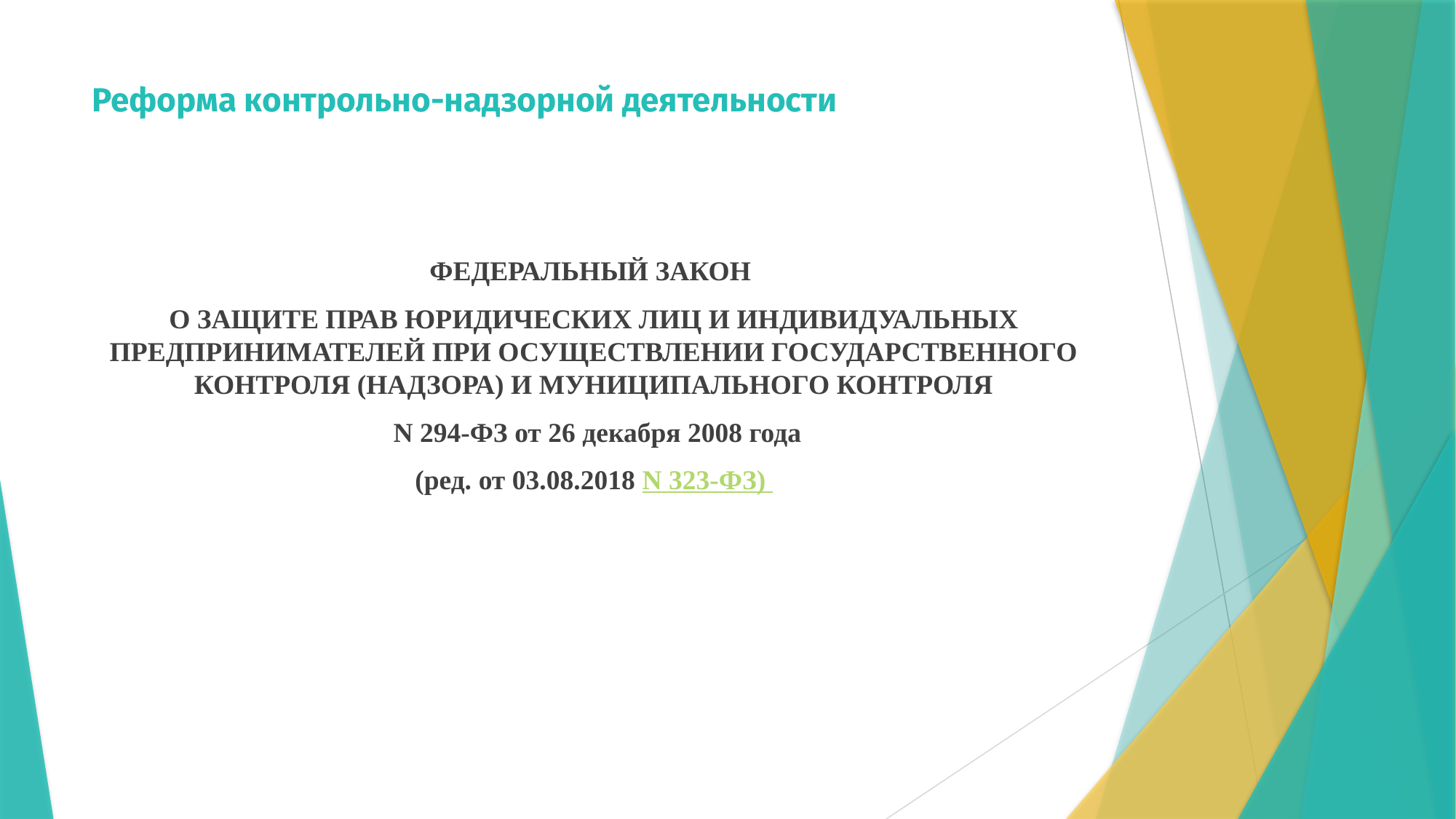

# Реформа контрольно-надзорной деятельности

ФЕДЕРАЛЬНЫЙ ЗАКОН
О ЗАЩИТЕ ПРАВ ЮРИДИЧЕСКИХ ЛИЦ И ИНДИВИДУАЛЬНЫХ ПРЕДПРИНИМАТЕЛЕЙ ПРИ ОСУЩЕСТВЛЕНИИ ГОСУДАРСТВЕННОГО КОНТРОЛЯ (НАДЗОРА) И МУНИЦИПАЛЬНОГО КОНТРОЛЯ
  N 294-ФЗ от 26 декабря 2008 года
(ред. от 03.08.2018 N 323-ФЗ)